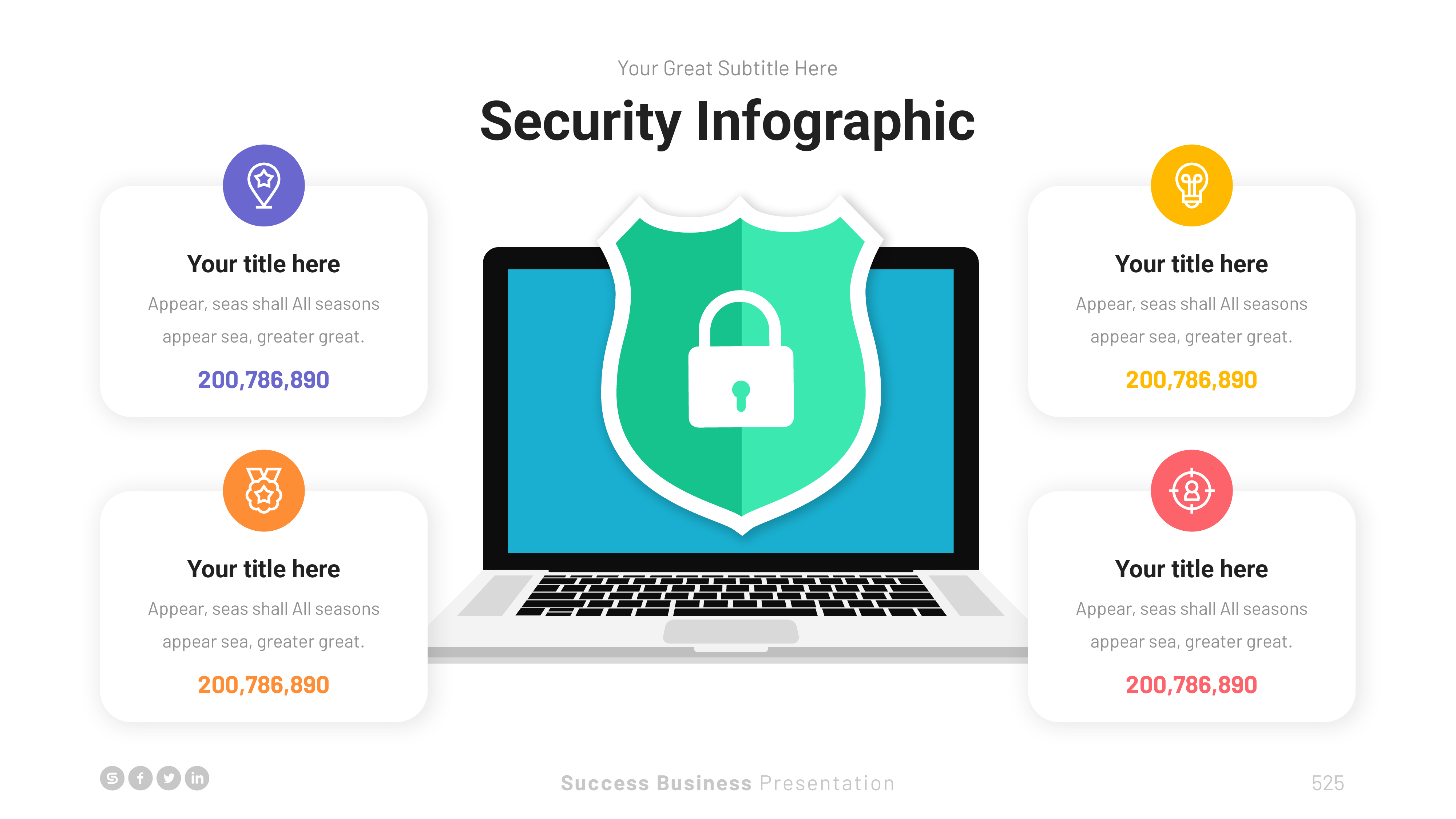

Your Great Subtitle Here
Security Infographic

Your title here
Appear, seas shall All seasons appear sea, greater great.
200,786,890
Your title here
Appear, seas shall All seasons appear sea, greater great.
200,786,890

Your title here
Appear, seas shall All seasons appear sea, greater great.
200,786,890
Your title here
Appear, seas shall All seasons appear sea, greater great.
200,786,890